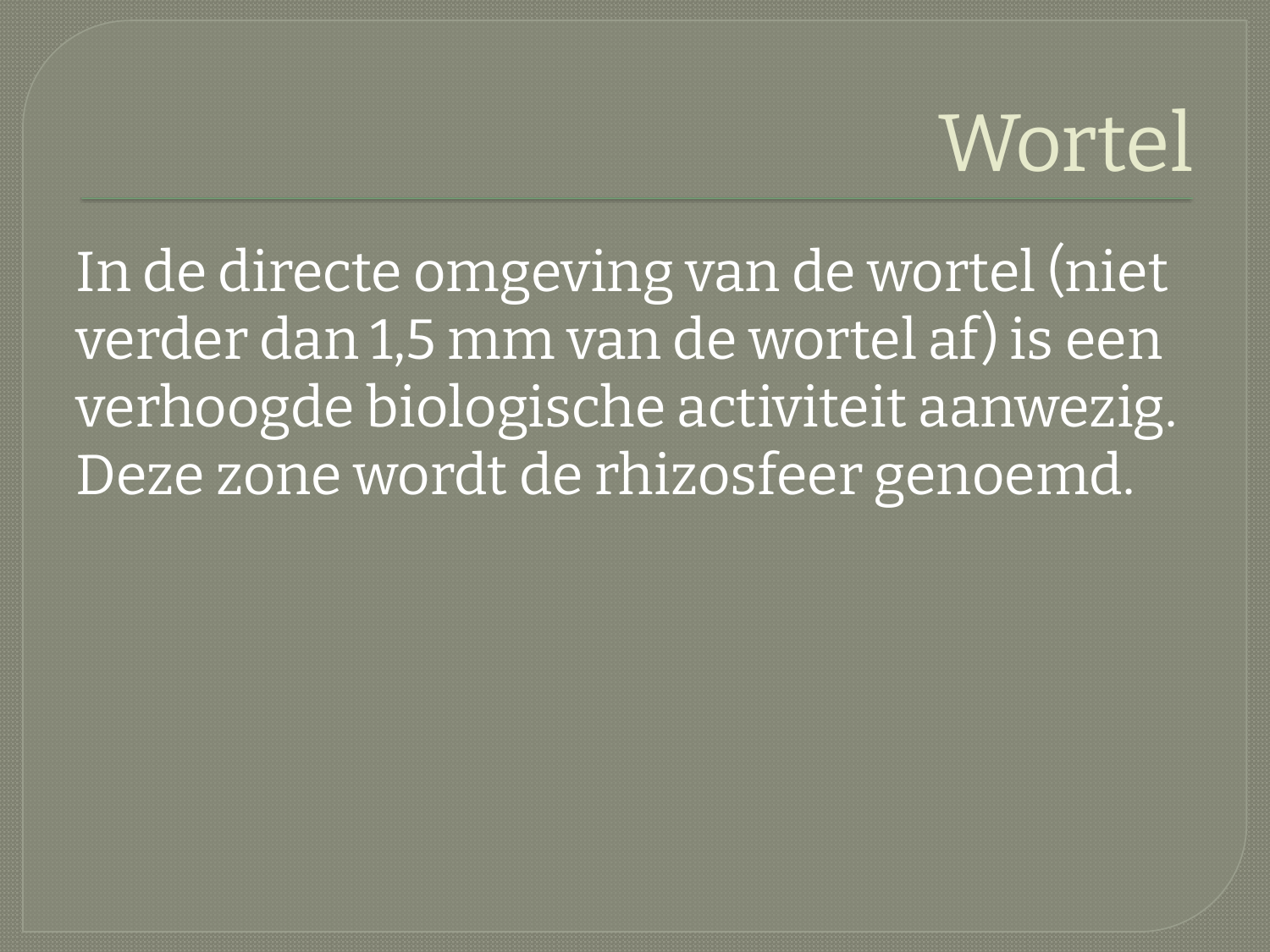

# Wortel
In de directe omgeving van de wortel (niet verder dan 1,5 mm van de wortel af) is een verhoogde biologische activiteit aanwezig. Deze zone wordt de rhizosfeer genoemd.